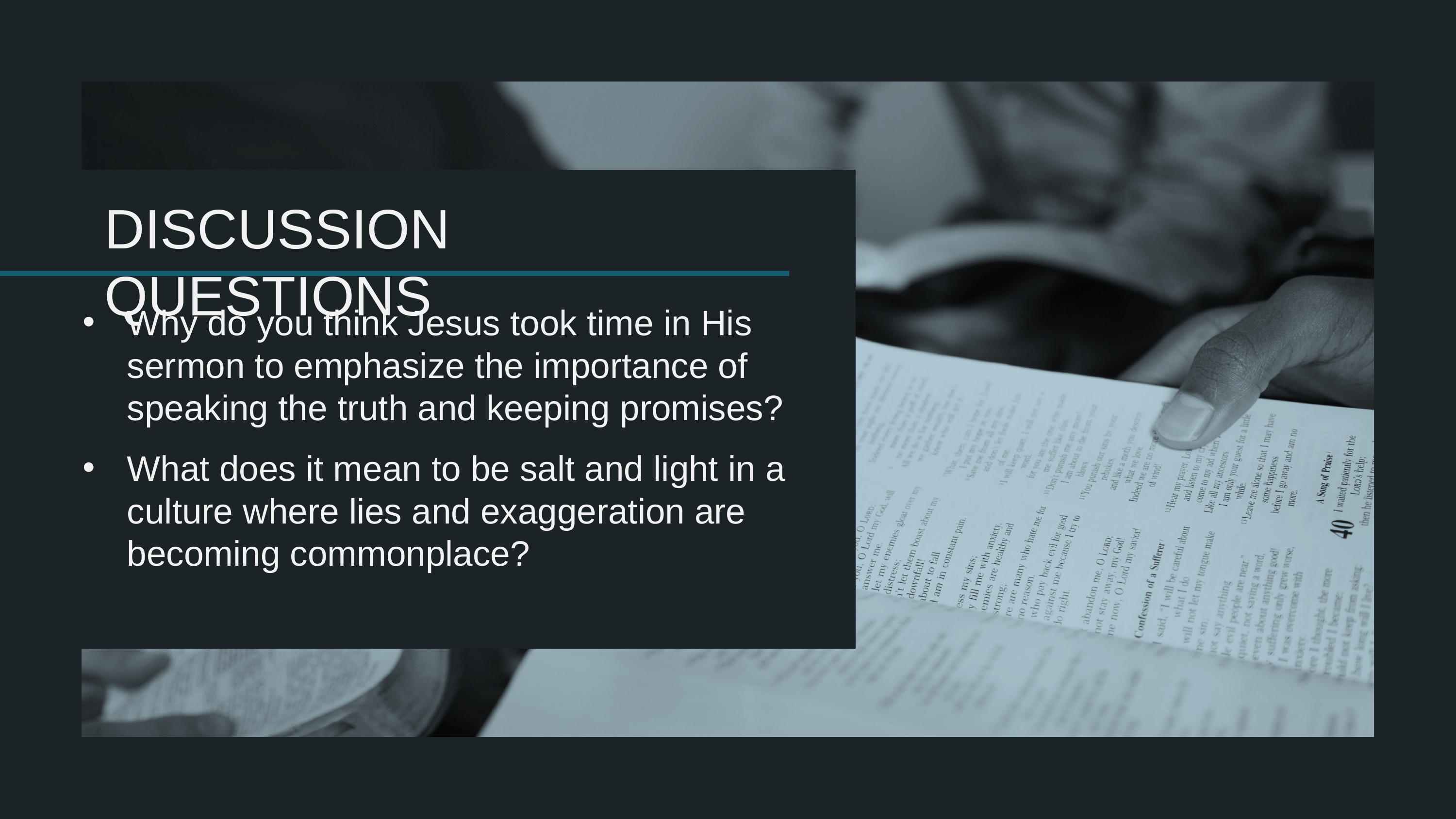

Why do you think Jesus took time in His sermon to emphasize the importance of speaking the truth and keeping promises?
What does it mean to be salt and light in a culture where lies and exaggeration are becoming commonplace?